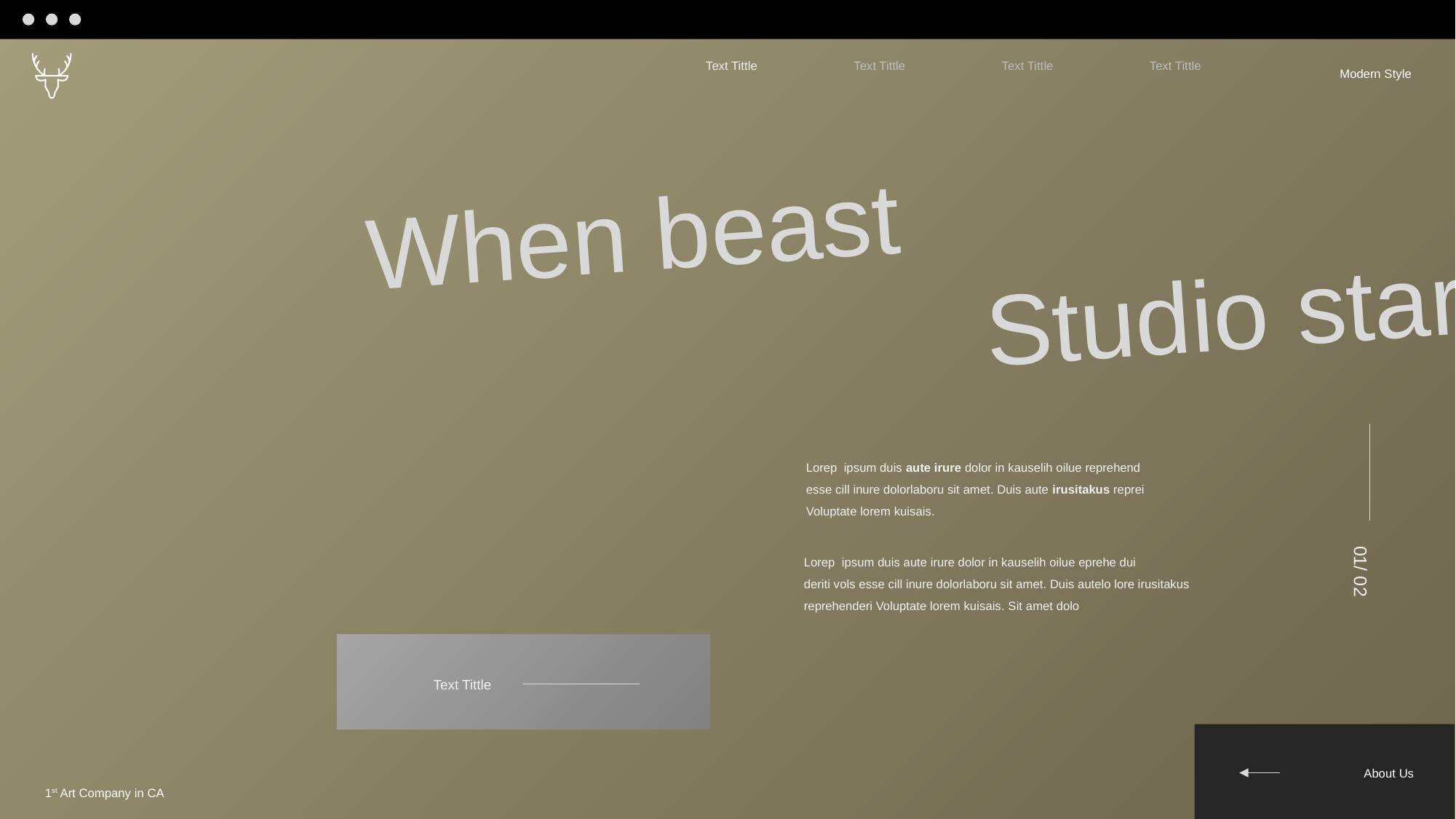

Text Tittle
Text Tittle
Text Tittle
Text Tittle
Modern Style
When beast
                      Studio start

Lorep  ipsum duis aute irure dolor in kauselih oilue reprehend
esse cill inure dolorlaboru sit amet. Duis aute irusitakus reprei
Voluptate lorem kuisais.
01/ 02

Lorep  ipsum duis aute irure dolor in kauselih oilue eprehe dui
deriti vols esse cill inure dolorlaboru sit amet. Duis autelo lore irusitakus reprehenderi Voluptate lorem kuisais. Sit amet dolo

Text Tittle
About Us
1st Art Company in CA